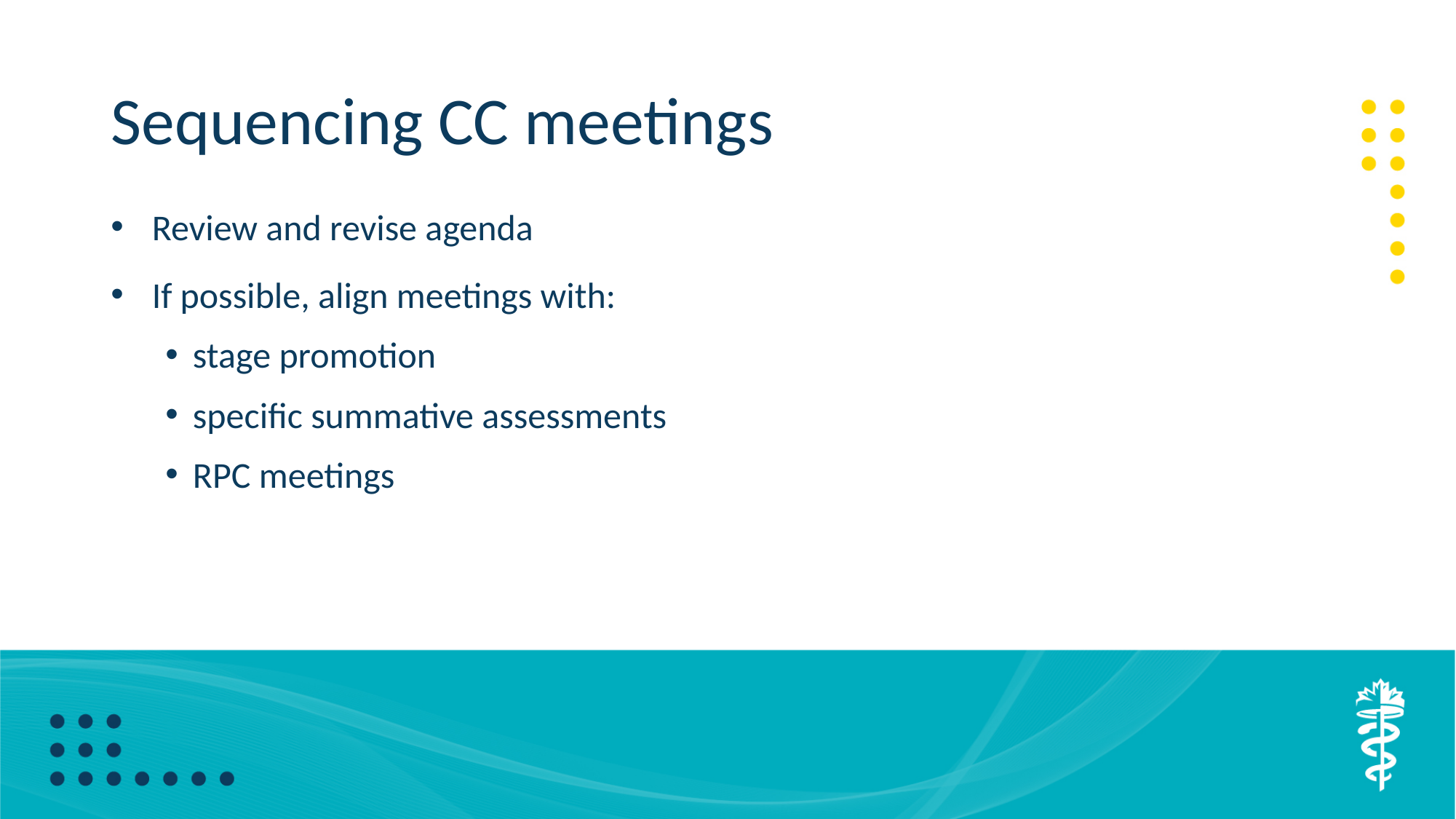

# Sequencing CC meetings
Review and revise agenda
If possible, align meetings with:
stage promotion
specific summative assessments
RPC meetings